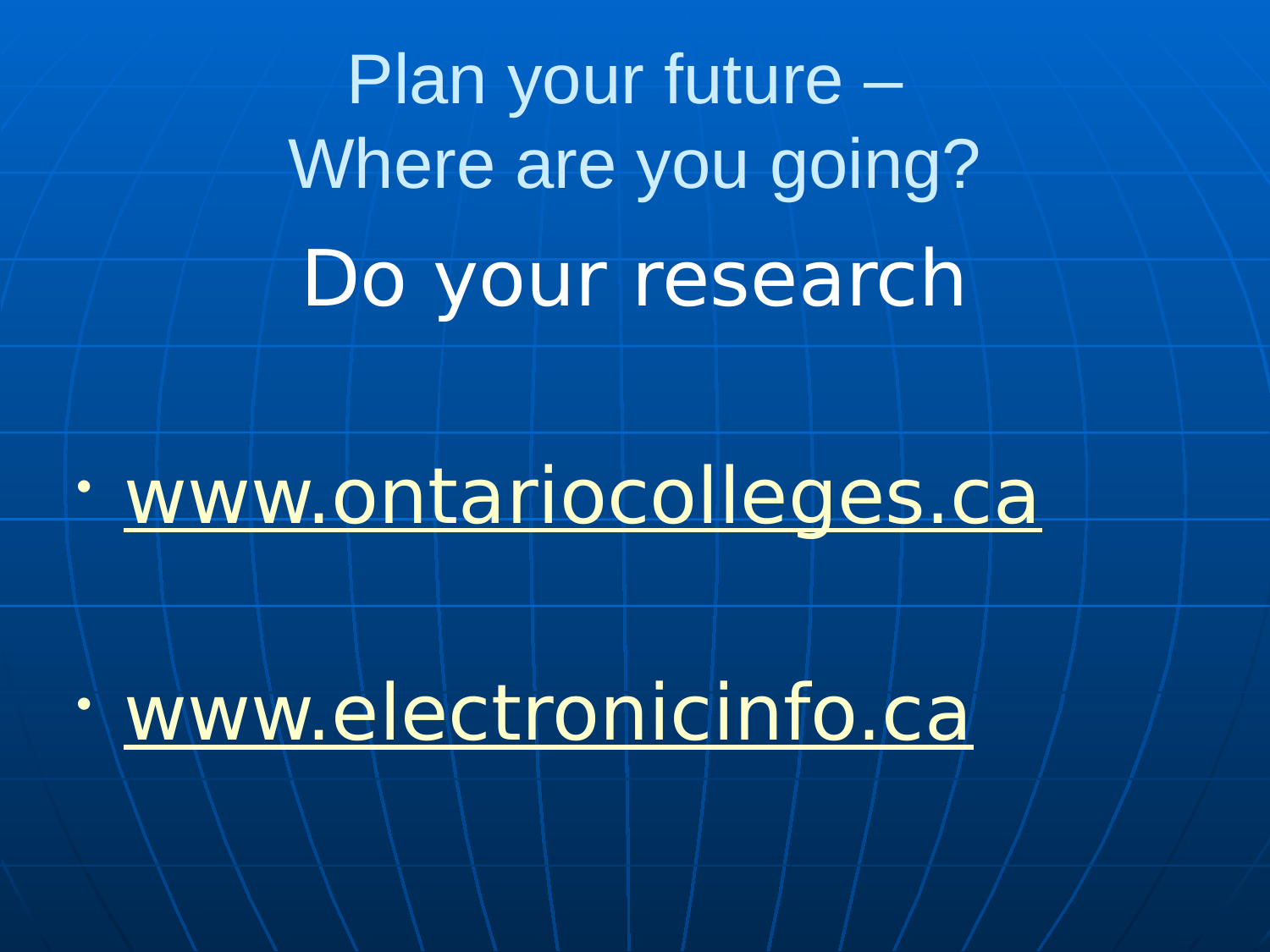

# Plan your future – Where are you going?
Do your research

www.ontariocolleges.ca

www.electronicinfo.ca